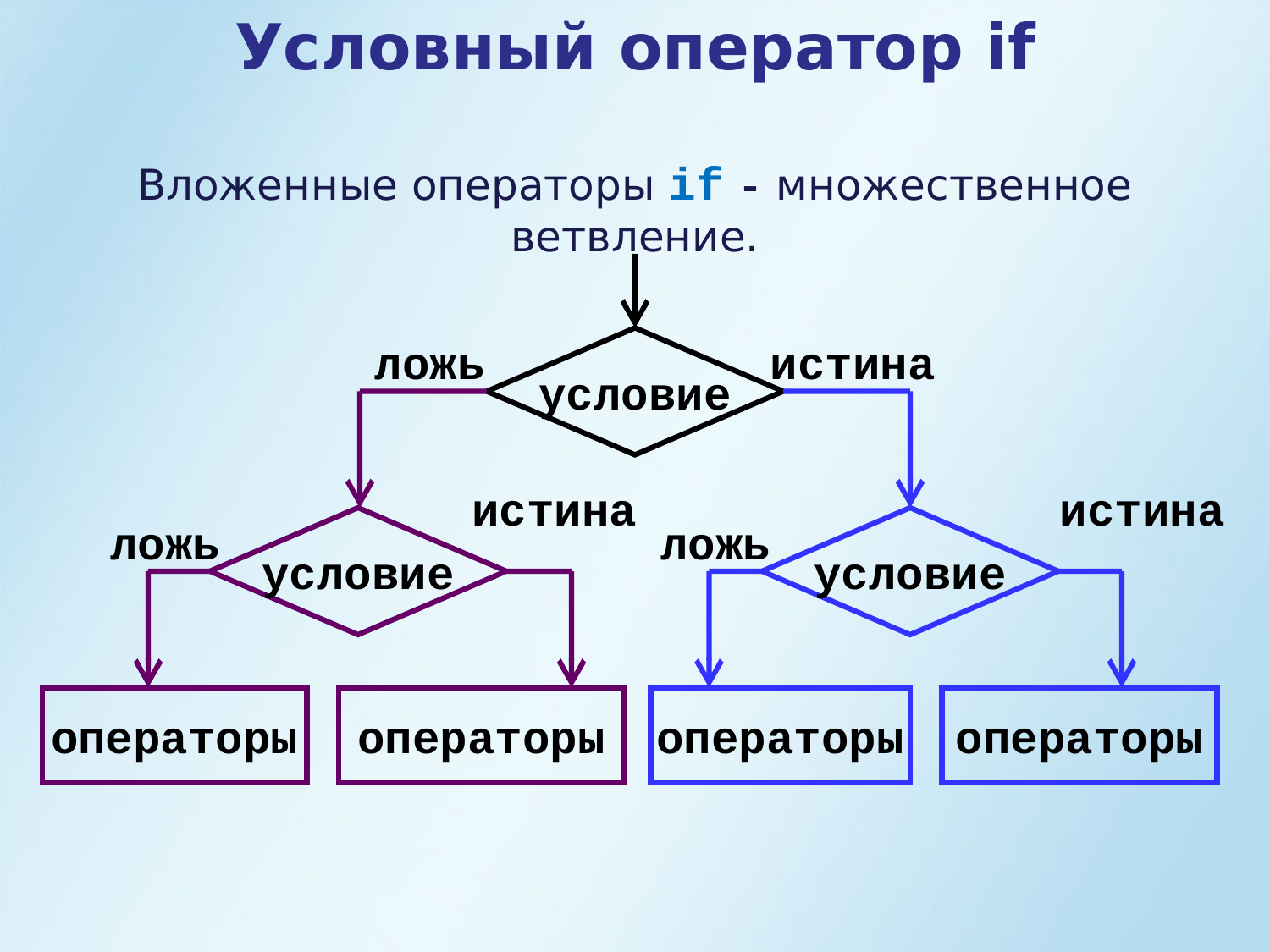

Условный оператор if
Вложенные операторы if - множественное ветвление.

ложь
условие
истина

истина
истина
ложь
условие
ложь
условие

операторы
операторы
операторы
операторы